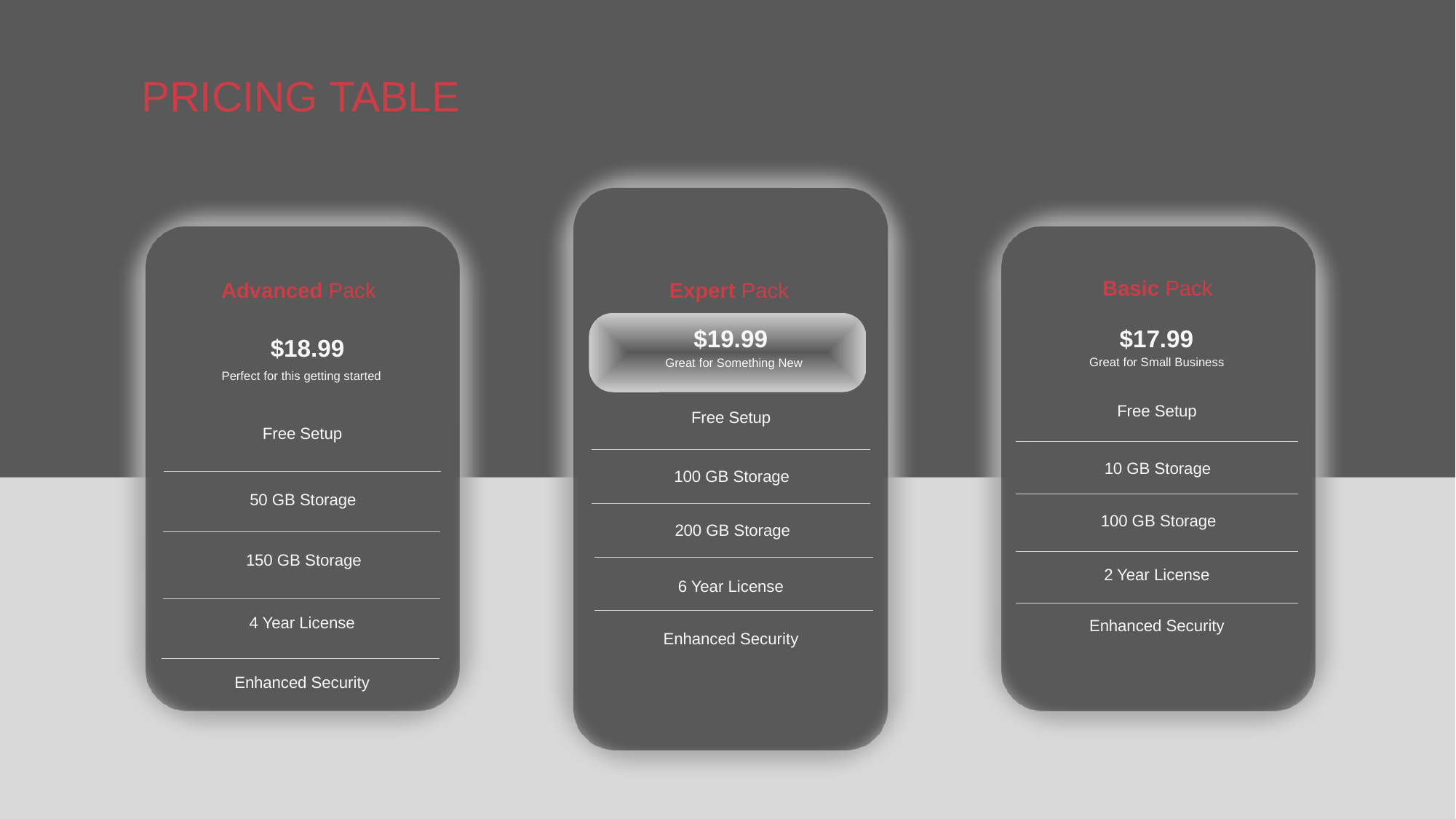

PRICING TABLE

Basic Pack
$17.99
Great for Small Business
Free Setup
10 GB Storage
100 GB Storage
2 Year License
Enhanced Security
Advanced Pack
$18.99
Perfect for this getting started
Free Setup
50 GB Storage
150 GB Storage
4 Year License
Enhanced Security
Expert Pack
$19.99
Great for Something New
Free Setup
100 GB Storage
200 GB Storage
6 Year License
Enhanced Security